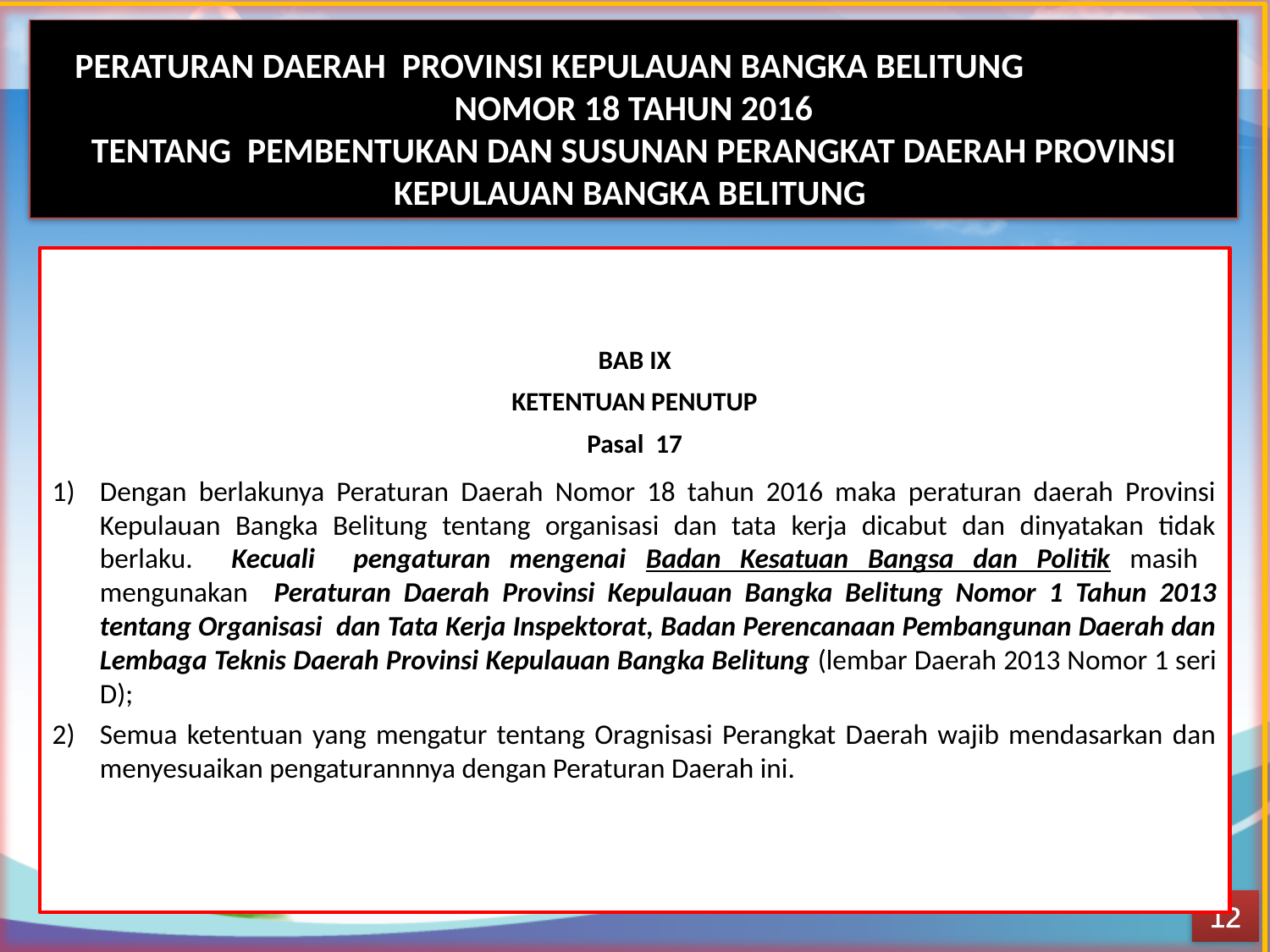

PERATURAN DAERAH  PROVINSI KEPULAUAN BANGKA BELITUNG                      NOMOR 18 TAHUN 2016
TENTANG  PEMBENTUKAN DAN SUSUNAN PERANGKAT DAERAH PROVINSI KEPULAUAN BANGKA BELITUNG

BAB IX
KETENTUAN PENUTUP
Pasal  17
Dengan berlakunya Peraturan Daerah Nomor 18 tahun 2016 maka peraturan daerah Provinsi Kepulauan Bangka Belitung tentang organisasi dan tata kerja dicabut dan dinyatakan tidak berlaku.  Kecuali  pengaturan mengenai Badan Kesatuan Bangsa dan Politik masih  mengunakan  Peraturan Daerah Provinsi Kepulauan Bangka Belitung Nomor 1 Tahun 2013 tentang Organisasi  dan Tata Kerja Inspektorat, Badan Perencanaan Pembangunan Daerah dan Lembaga Teknis Daerah Provinsi Kepulauan Bangka Belitung (lembar Daerah 2013 Nomor 1 seri D);
Semua ketentuan yang mengatur tentang Oragnisasi Perangkat Daerah wajib mendasarkan dan menyesuaikan pengaturannnya dengan Peraturan Daerah ini.

12